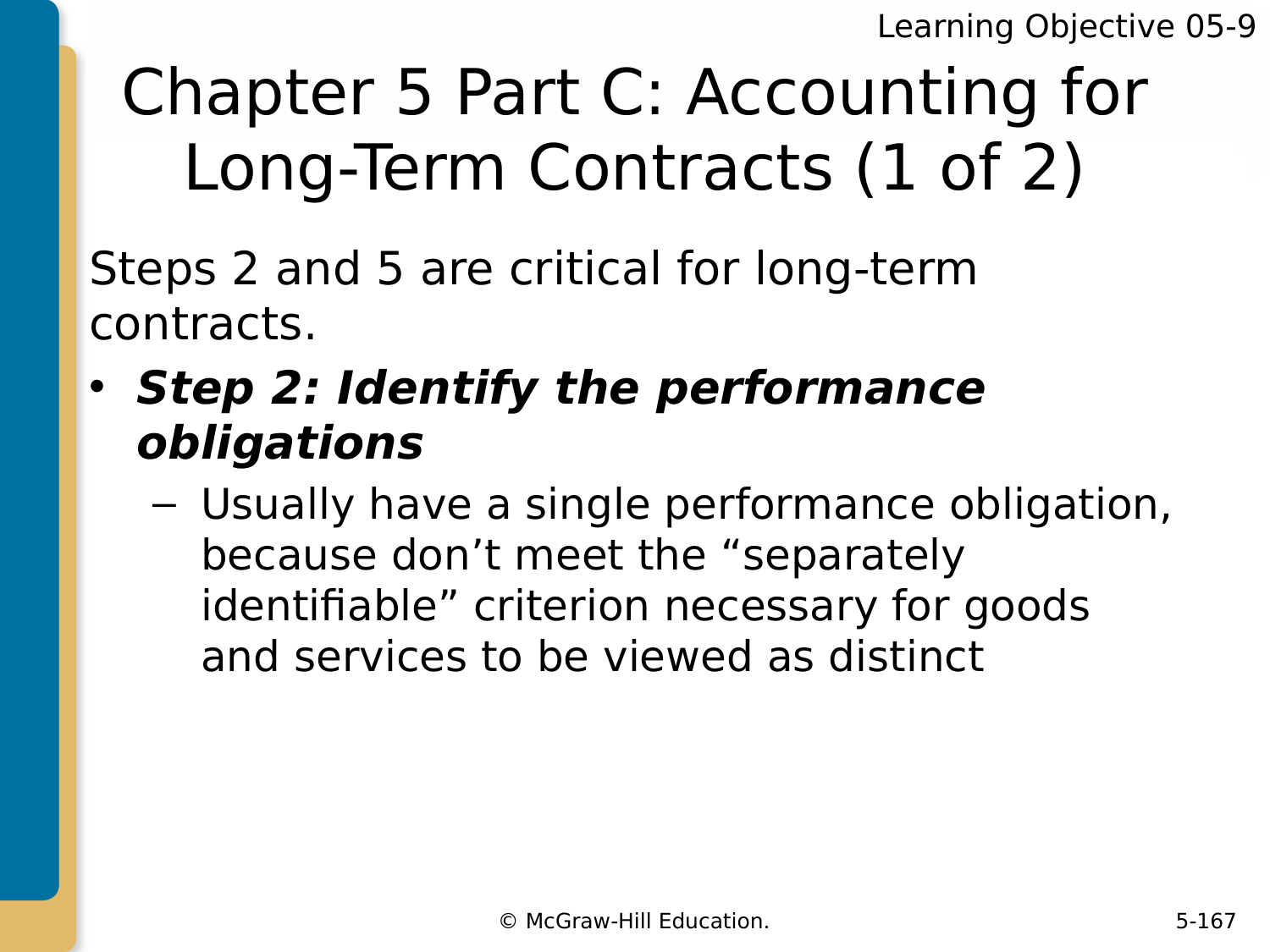

Learning Objective 05-9
# Chapter 5 Part C: Accounting for Long-Term Contracts (1 of 2)
Steps 2 and 5 are critical for long-term contracts.
Step 2: Identify the performance obligations
Usually have a single performance obligation, because don’t meet the “separately identifiable” criterion necessary for goods and services to be viewed as distinct